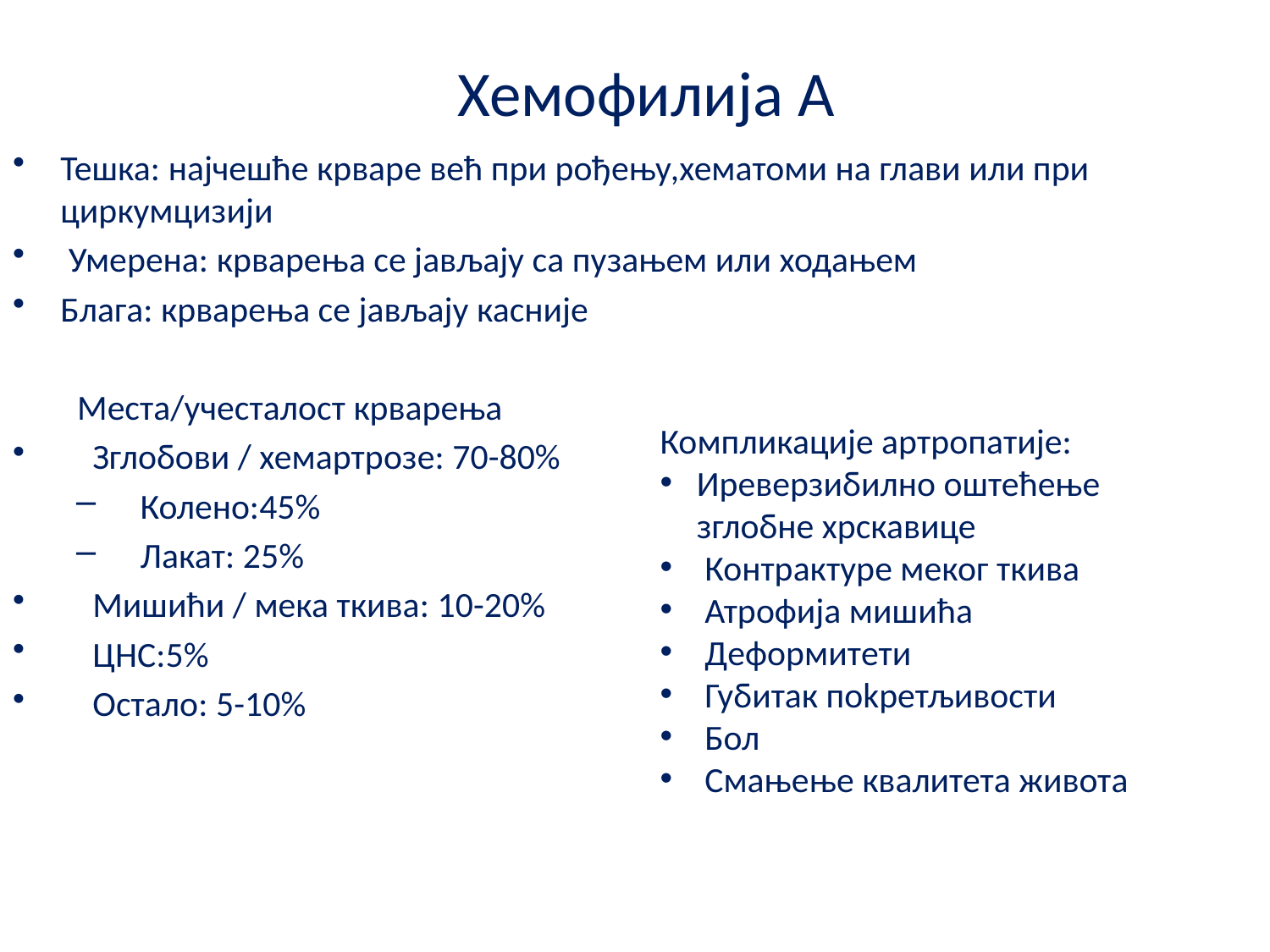

Хемофилија А
Тешка: најчешће крваре већ при рођењу,хематоми на глави или при циркумцизији
 Умерена: крварења се јављају са пузањем или ходањем
Блага: крварења се јављају касније

        Места/учесталост крварења
    Зглобови / хемартрозе: 70-80%
   Колено:45%
   Лакат: 25%
    Мишићи / мека ткива: 10-20%
    ЦНС:5%
    Остало: 5-10%

Компликације артропатије:
Иревeрзибилно oштећeњe зглобне хрскавице
 Контрактуре мeког ткива
 Атрофија мишића
 Деформитети
 Губитак поkретљивости
 Бол
 Смањењe квалитета живота